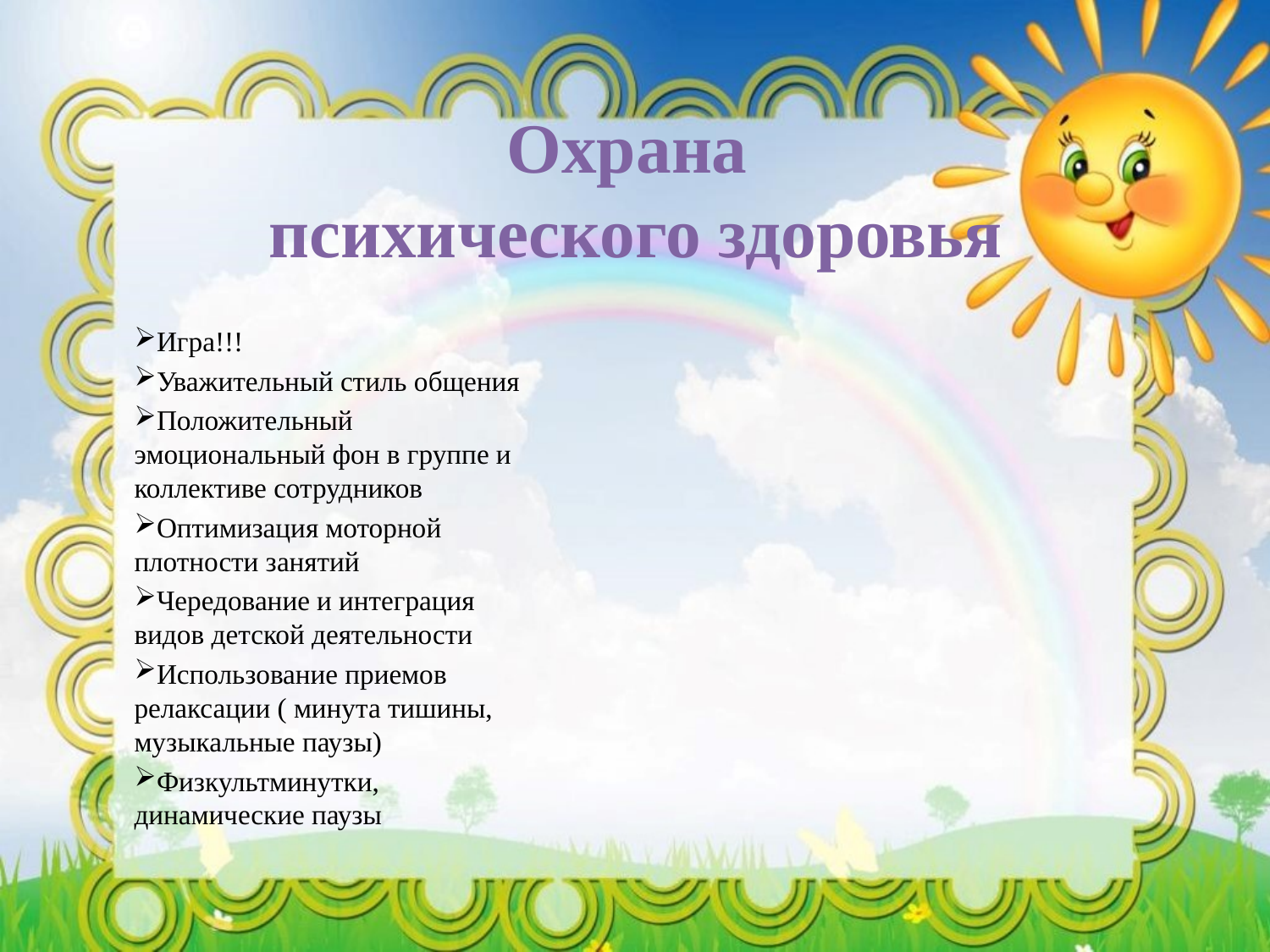

Охрана
психического здоровья
Игра!!!
Уважительный стиль общения
Положительный эмоциональный фон в группе и коллективе сотрудников
Оптимизация моторной плотности занятий
Чередование и интеграция видов детской деятельности
Использование приемов релаксации ( минута тишины, музыкальные паузы)
Физкультминутки, динамические паузы